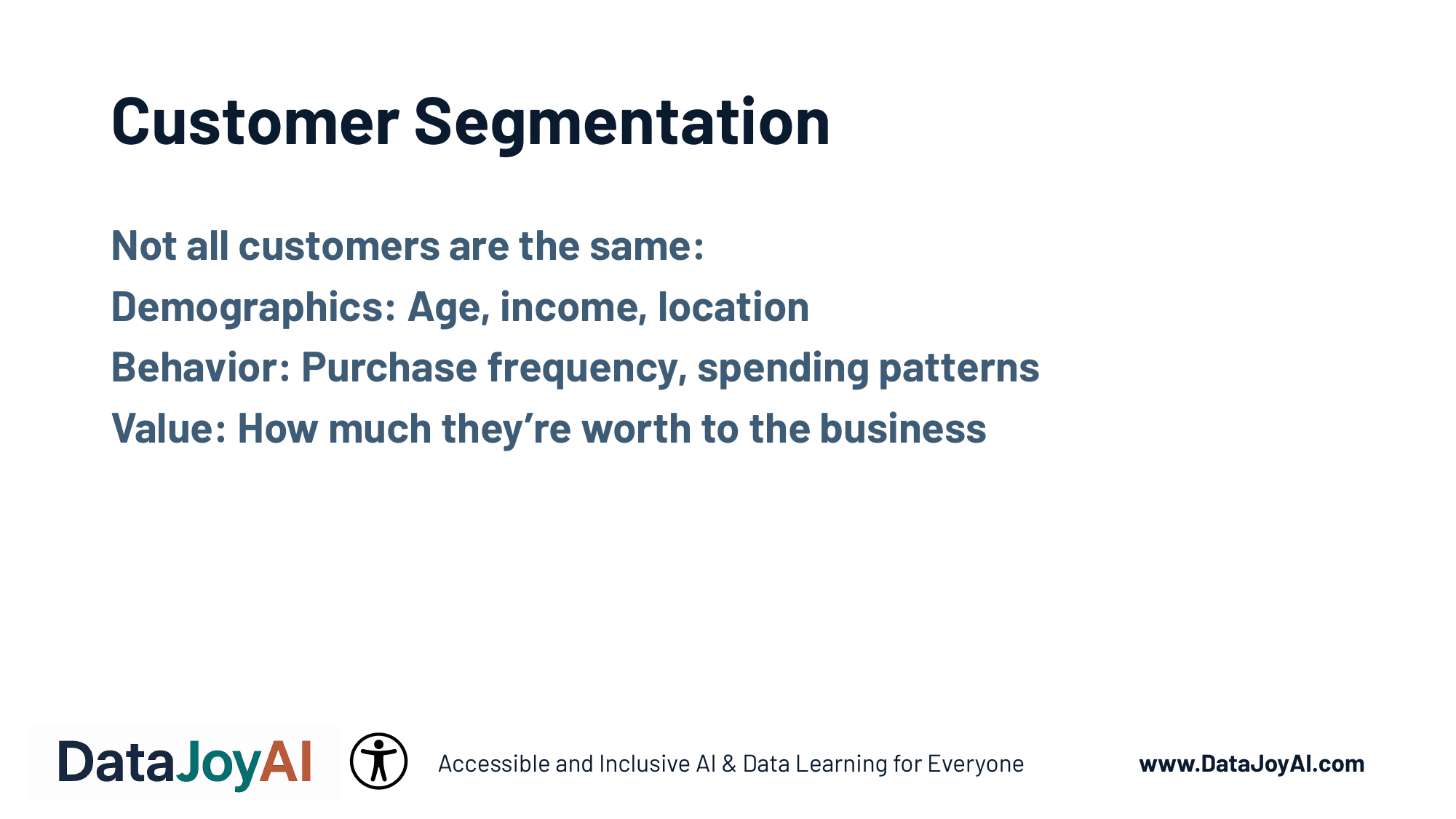

# Customer Segmentation
Not all customers are the same:
Demographics: Age, income, location
Behavior: Purchase frequency, spending patterns
Value: How much they’re worth to the business